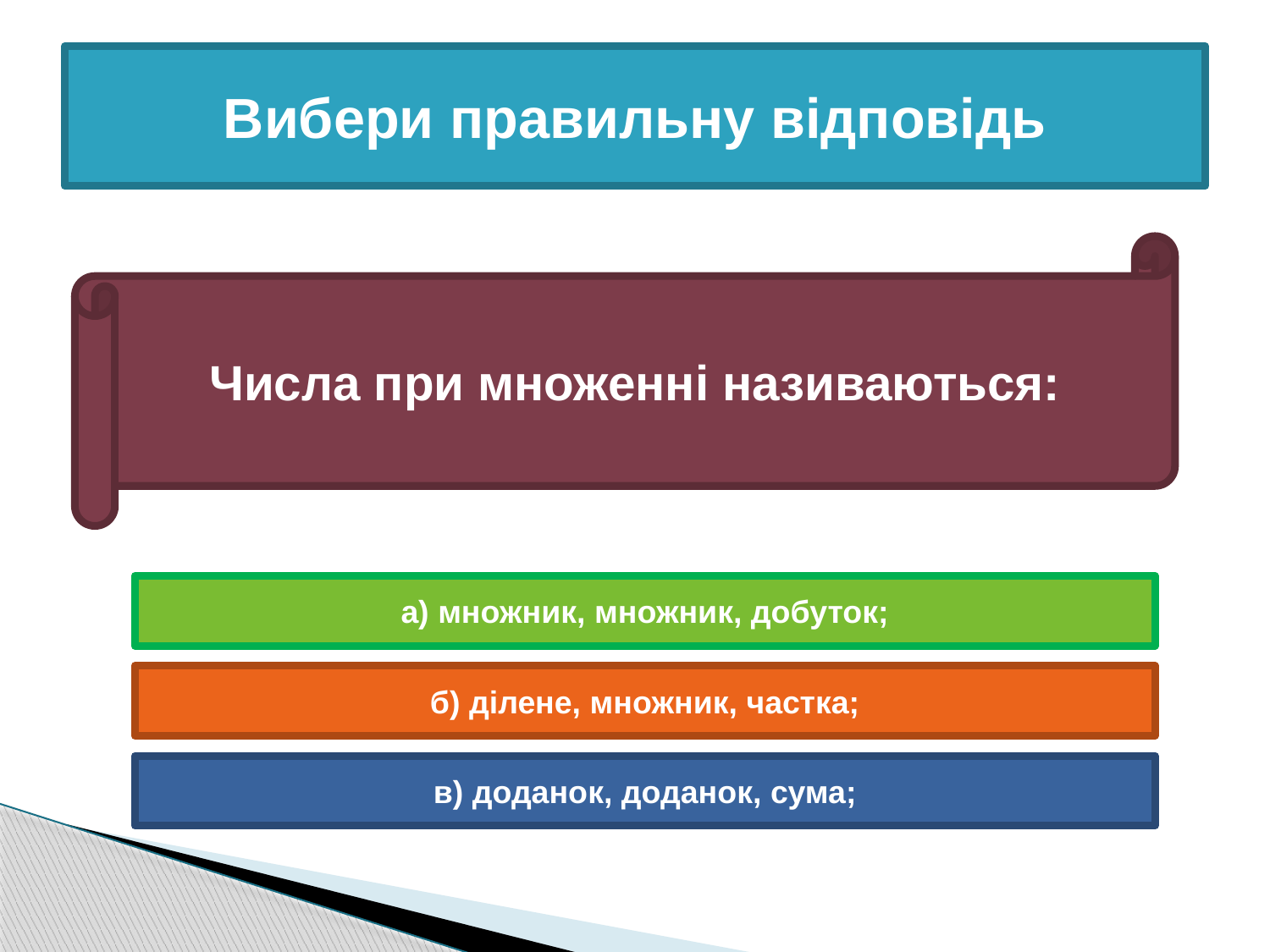

Вибери правильну відповідь
Числа при множенні називаються:
а) множник, множник, добуток;
б) ділене, множник, частка;
в) доданок, доданок, сума;